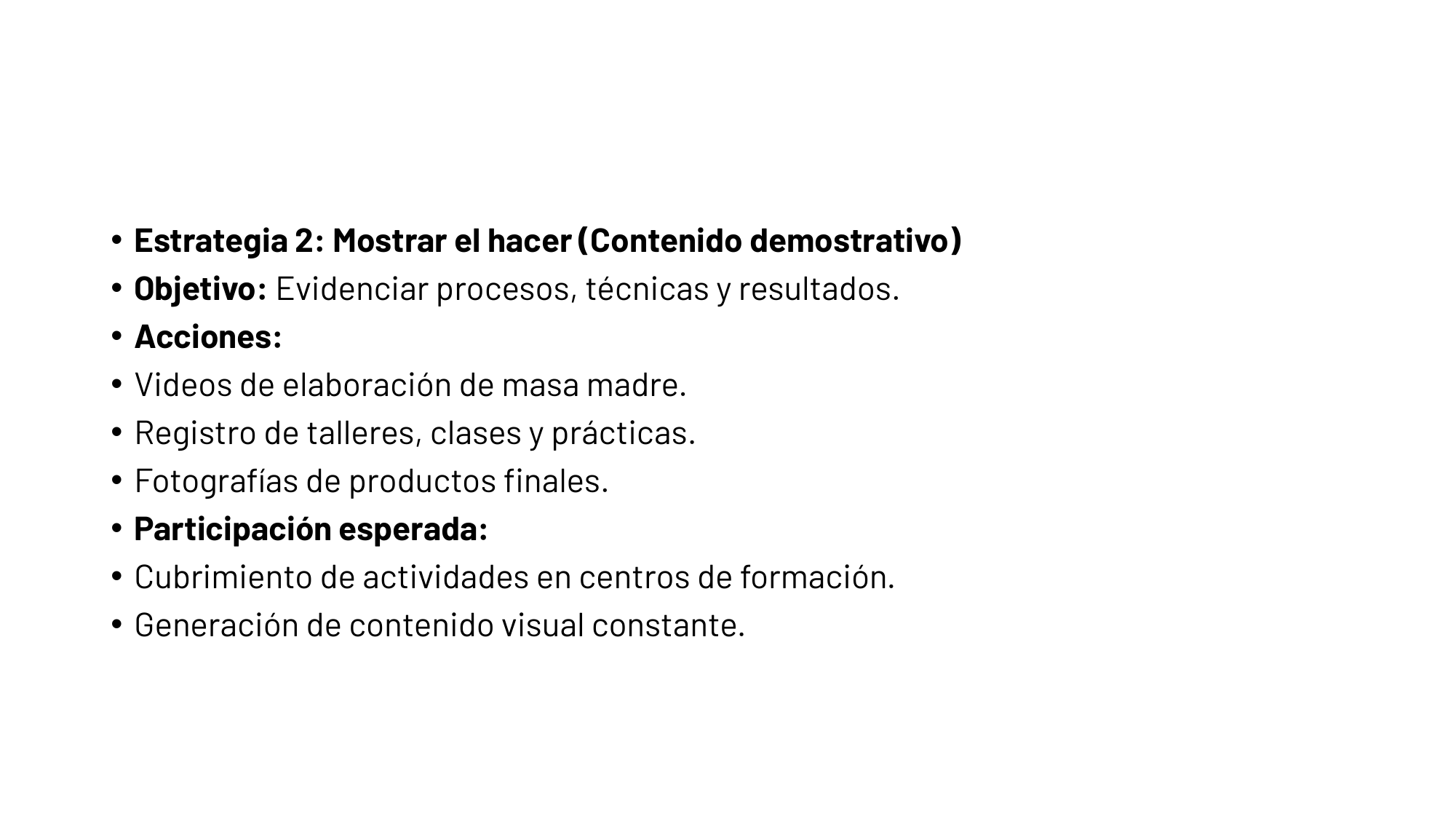

#
Estrategia 2: Mostrar el hacer (Contenido demostrativo)
Objetivo: Evidenciar procesos, técnicas y resultados.
Acciones:
Videos de elaboración de masa madre.
Registro de talleres, clases y prácticas.
Fotografías de productos finales.
Participación esperada:
Cubrimiento de actividades en centros de formación.
Generación de contenido visual constante.